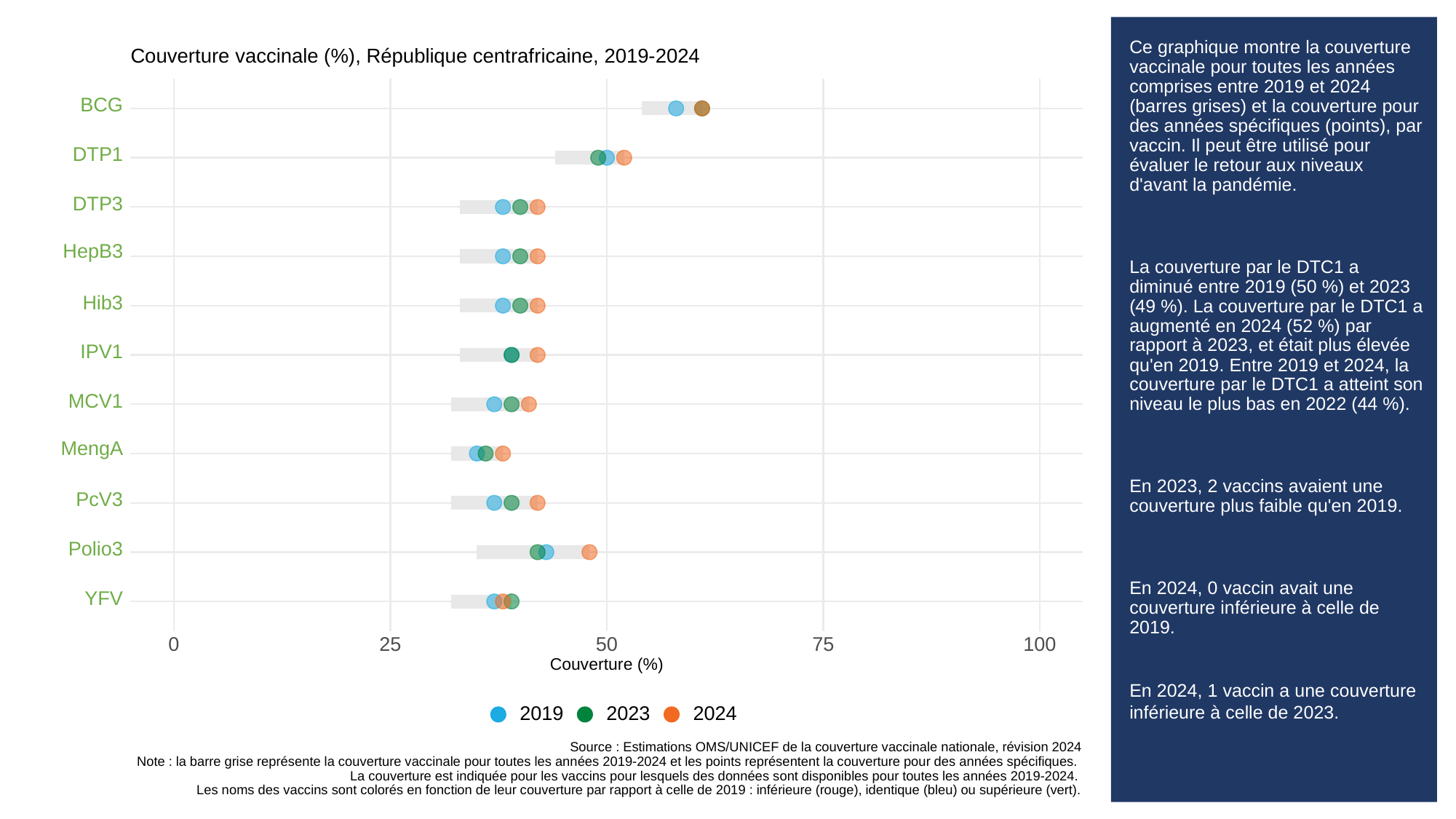

# Ce graphique montre la couverture vaccinale pour toutes les années comprises entre 2019 et 2024 (barres grises) et la couverture pour des années spécifiques (points), par vaccin. Il peut être utilisé pour évaluer le retour aux niveaux d'avant la pandémie.

La couverture par le DTC1 a diminué entre 2019 (50 %) et 2023 (49 %). La couverture par le DTC1 a augmenté en 2024 (52 %) par rapport à 2023, et était plus élevée qu'en 2019. Entre 2019 et 2024, la couverture par le DTC1 a atteint son niveau le plus bas en 2022 (44 %).

En 2023, 2 vaccins avaient une couverture plus faible qu'en 2019.

En 2024, 0 vaccin avait une couverture inférieure à celle de 2019.

En 2024, 1 vaccin a une couverture inférieure à celle de 2023.

Couverture vaccinale (%), République centrafricaine, 2019-2024

BCG

DTP1

DTP3

HepB3

Hib3

IPV1

MCV1

MengA

PcV3

Polio3

YFV

0
25
50
100
75
Couverture (%)

2023
2019
2024
Source : Estimations OMS/UNICEF de la couverture vaccinale nationale, révision 2024
Note : la barre grise représente la couverture vaccinale pour toutes les années 2019-2024 et les points représentent la couverture pour des années spécifiques.
La couverture est indiquée pour les vaccins pour lesquels des données sont disponibles pour toutes les années 2019-2024.
Les noms des vaccins sont colorés en fonction de leur couverture par rapport à celle de 2019 : inférieure (rouge), identique (bleu) ou supérieure (vert).